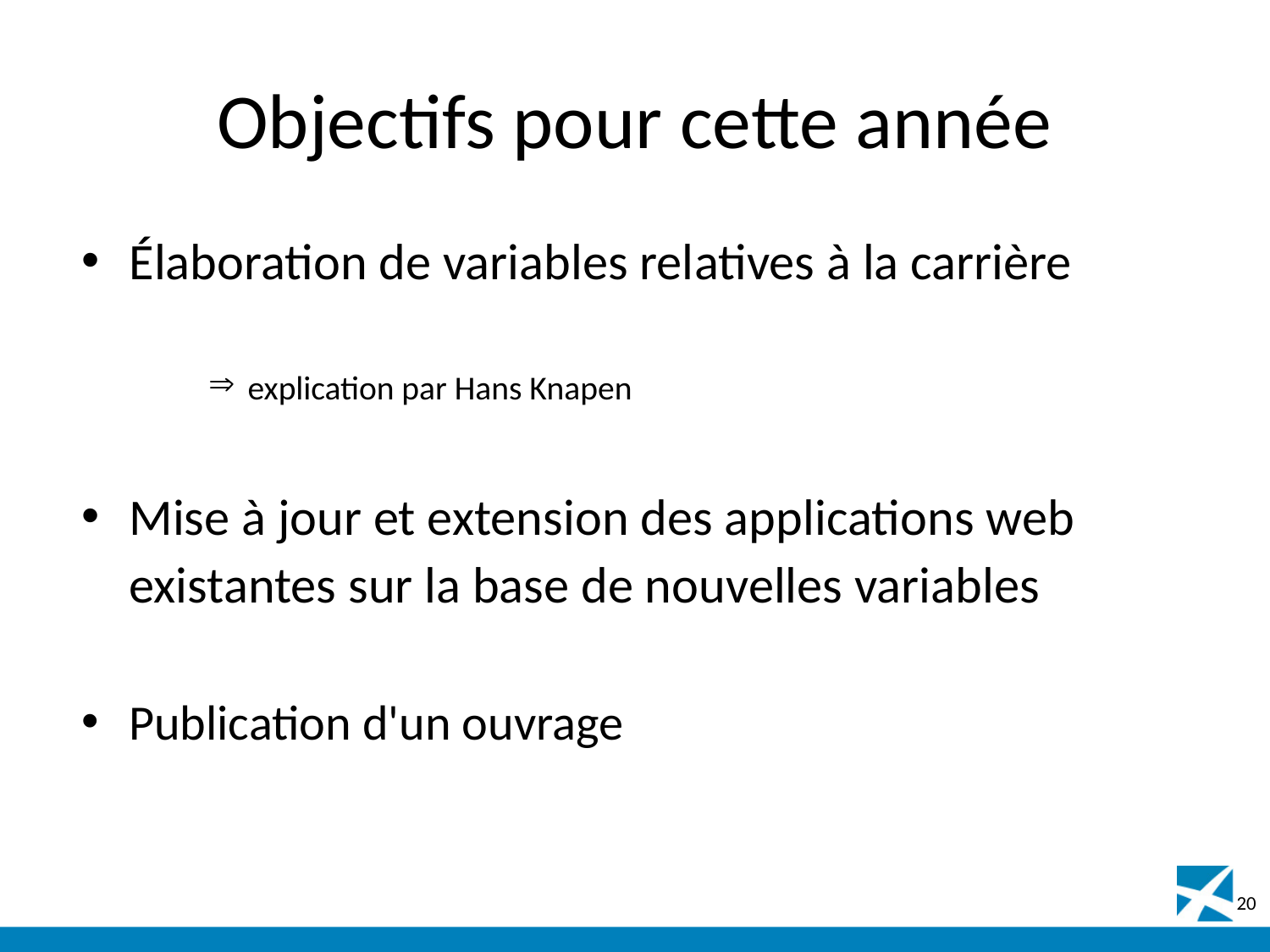

# Objectifs pour cette année
Élaboration de variables relatives à la carrière

 explication par Hans Knapen

Mise à jour et extension des applications web existantes sur la base de nouvelles variables

Publication d'un ouvrage